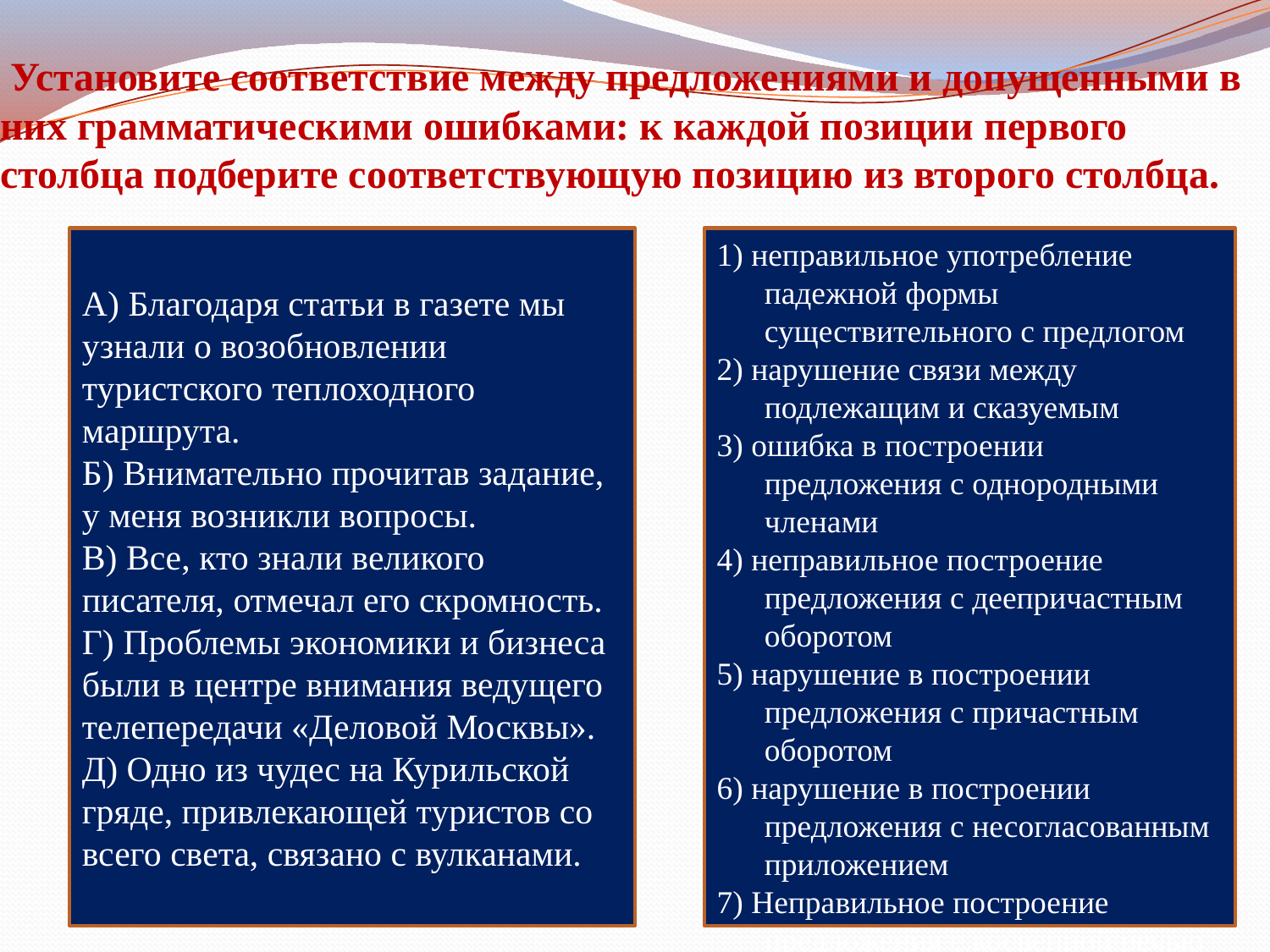

# Установите соответствие между предложениями и допущенными в них грамматическими ошибками: к каждой позиции первого столбца подберите соответствующую позицию из второго столбца.
А) Благодаря статьи в газете мы узнали о возобновлении туристского теплоходного маршрута.
Б) Внимательно прочитав задание, у меня возникли вопросы.
В) Все, кто знали великого писателя, отмечал его скромность.
Г) Проблемы экономики и бизнеса были в центре внимания ведущего телепередачи «Деловой Москвы».
Д) Одно из чудес на Курильской гряде, привлекающей туристов со всего света, связано с вулканами.

1) неправильное употребление падежной формы существительного с предлогом
2) нарушение связи между подлежащим и сказуемым
3) ошибка в построении предложения с однородными членами
4) неправильное построение предложения с деепричастным оборотом
5) нарушение в построении предложения с причастным оборотом
6) нарушение в построении предложения с несогласованным  приложением
7) Неправильное построение предложения с косвенной речью